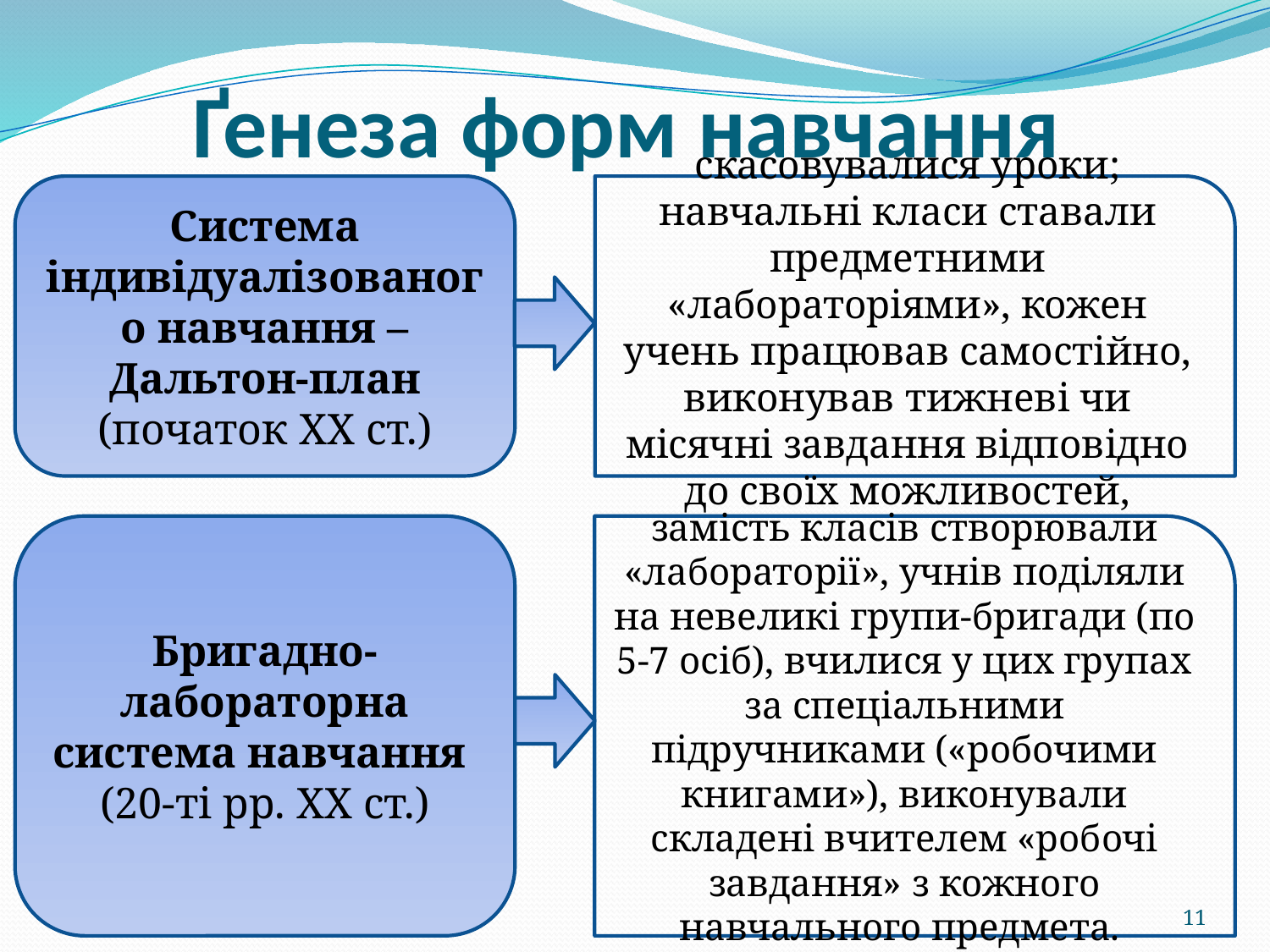

# Ґенеза форм навчання
Система індивідуалізованого навчання – Дальтон-план (початок ХХ ст.)
скасовувалися уроки; навчальні класи ставали предметними «лабораторіями», кожен учень працював самостійно, виконував тижневі чи місячні завдання відповідно до своїх можливостей,

Бригадно-лабораторна система навчання  (20-ті рр. ХХ ст.)
замість класів створювали «лабораторії», учнів поділяли на невеликі групи-бригади (по 5-7 осіб), вчилися у цих групах за спеціальними підручниками («робочими книгами»), виконували складені вчителем «робочі завдання» з кожного навчального предмета.

11